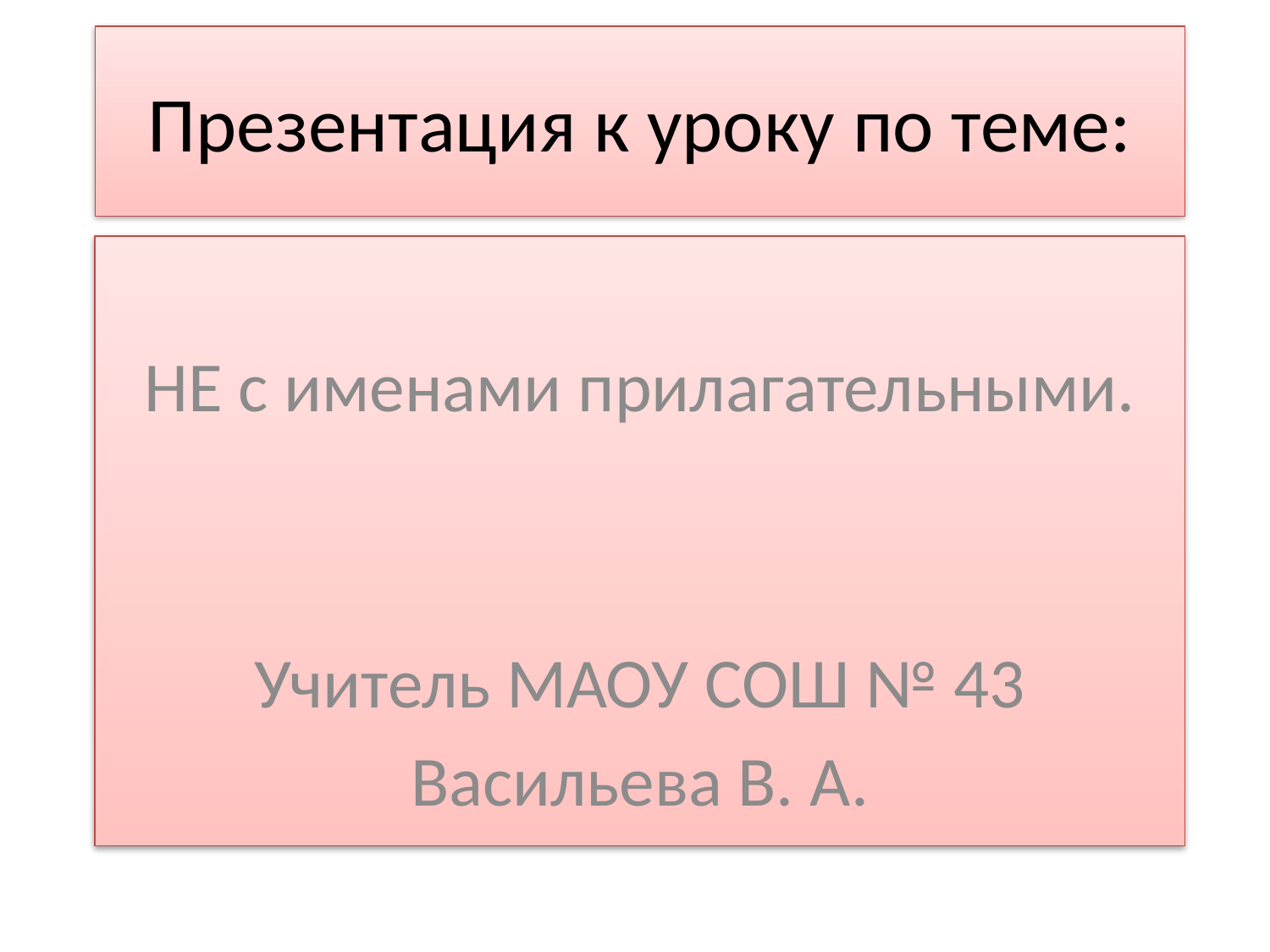

# Презентация к уроку по теме:

НЕ с именами прилагательными.

Учитель МАОУ СОШ № 43
Васильева В. А.